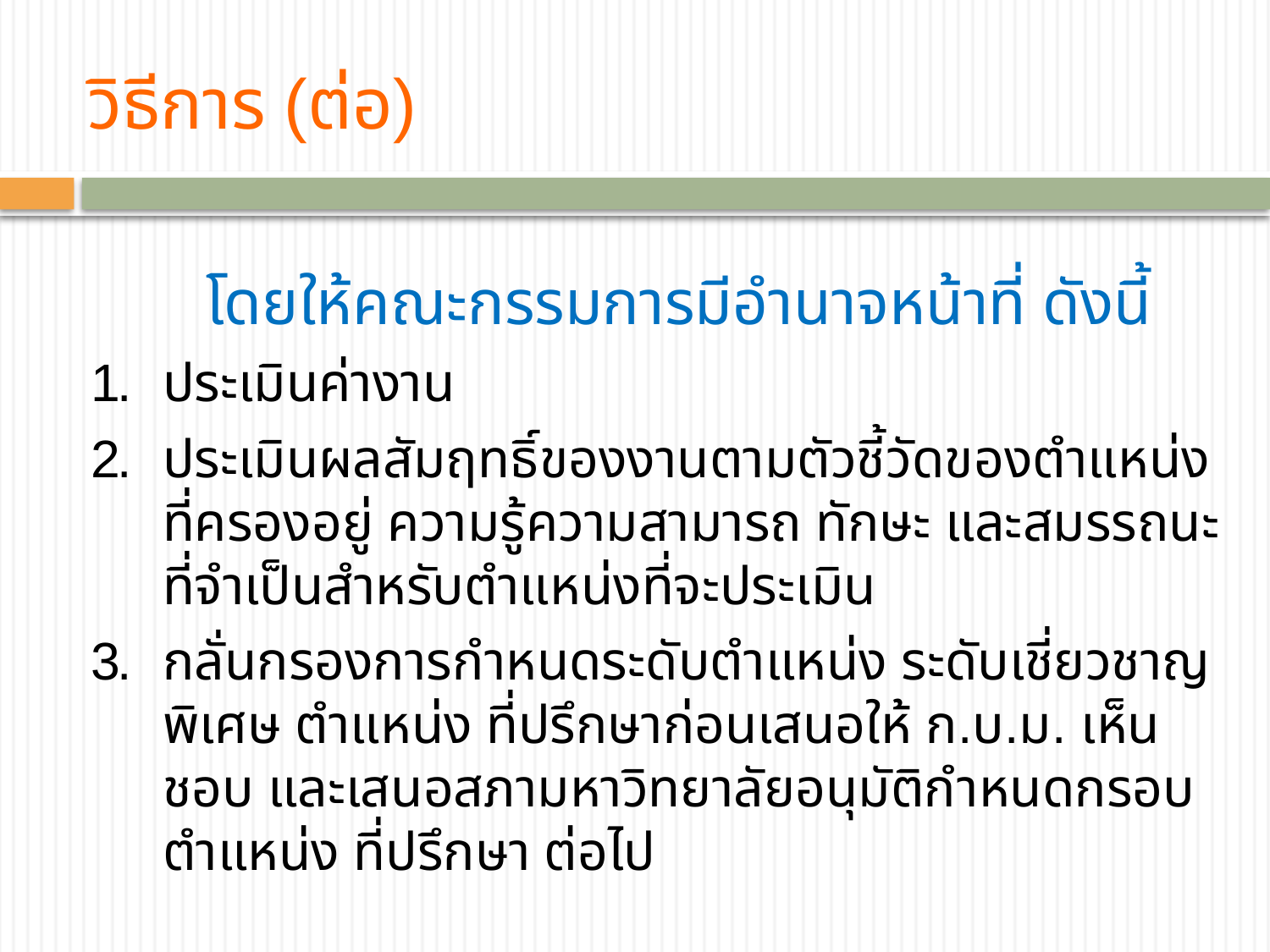

# วิธีการ (ต่อ)
โดยให้คณะกรรมการมีอำนาจหน้าที่ ดังนี้
ประเมินค่างาน
ประเมินผลสัมฤทธิ์ของงานตามตัวชี้วัดของตำแหน่งที่ครองอยู่ ความรู้ความสามารถ ทักษะ และสมรรถนะที่จำเป็นสำหรับตำแหน่งที่จะประเมิน
กลั่นกรองการกำหนดระดับตำแหน่ง ระดับเชี่ยวชาญพิเศษ ตำแหน่ง ที่ปรึกษาก่อนเสนอให้ ก.บ.ม. เห็นชอบ และเสนอสภามหาวิทยาลัยอนุมัติกำหนดกรอบตำแหน่ง ที่ปรึกษา ต่อไป